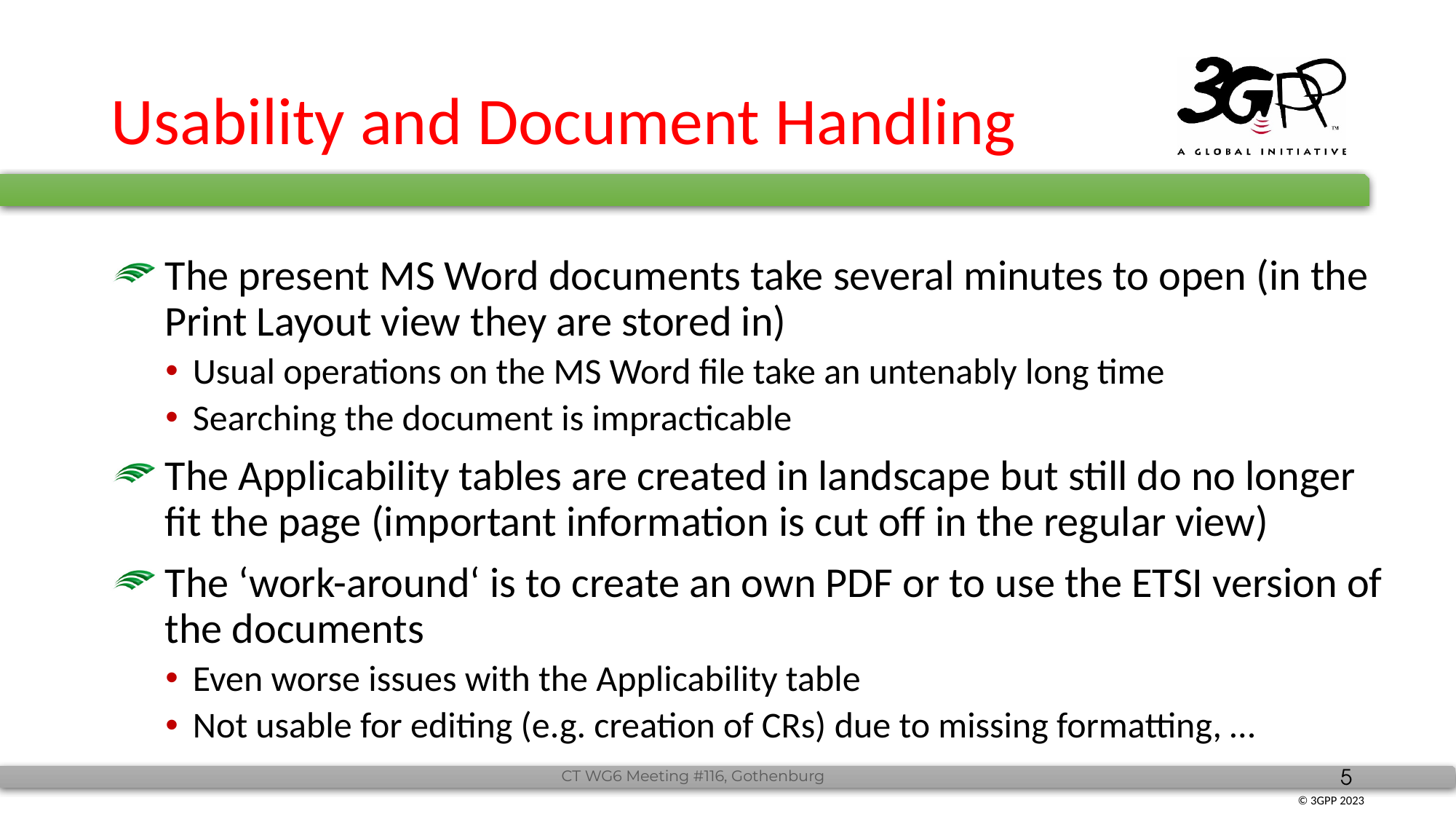

# Usability and Document Handling
The present MS Word documents take several minutes to open (in the Print Layout view they are stored in)
Usual operations on the MS Word file take an untenably long time
Searching the document is impracticable
The Applicability tables are created in landscape but still do no longer fit the page (important information is cut off in the regular view)
The ‘work-around‘ is to create an own PDF or to use the ETSI version of the documents
Even worse issues with the Applicability table
Not usable for editing (e.g. creation of CRs) due to missing formatting, …